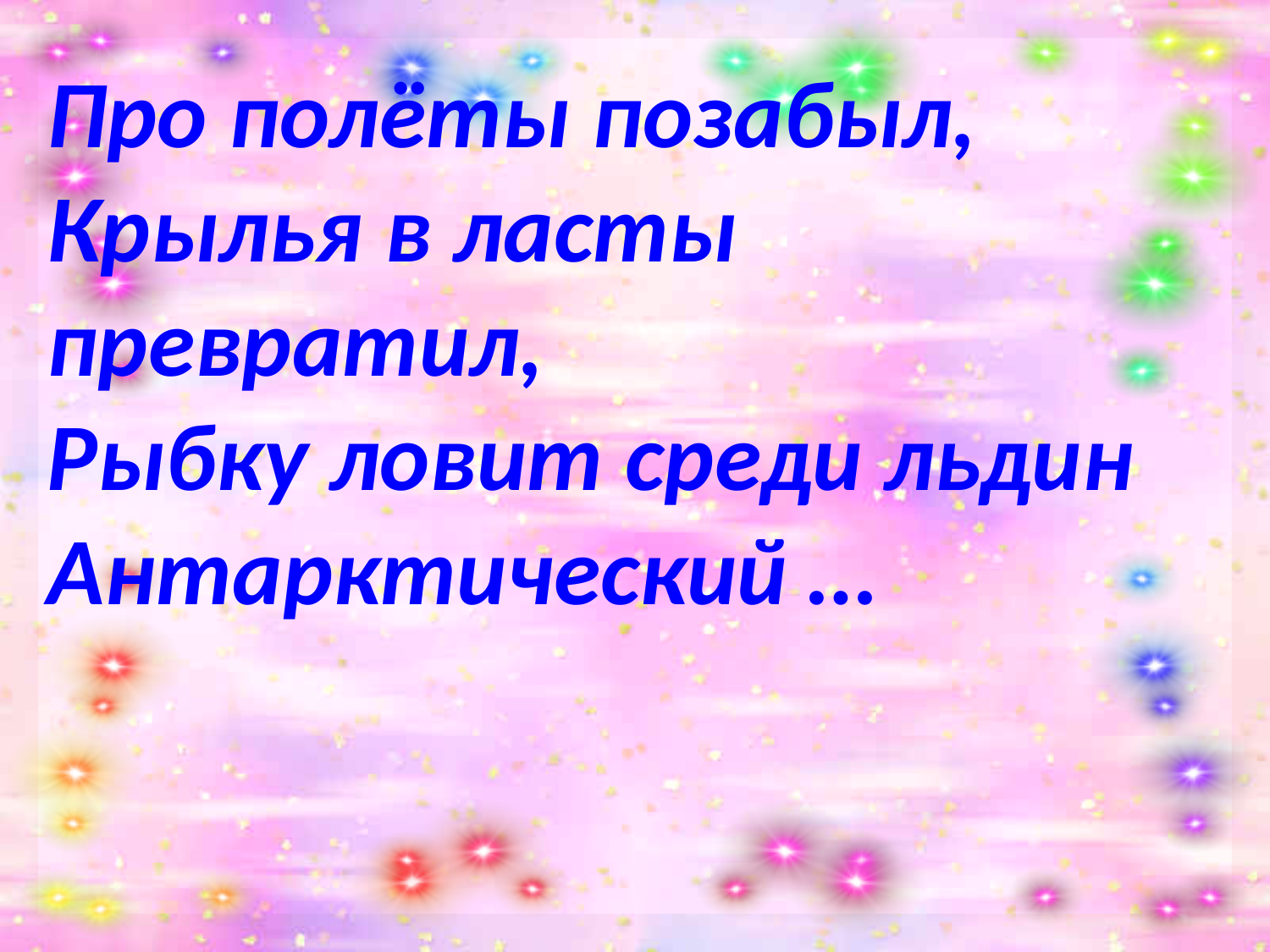

Про полёты позабыл,
Крылья в ласты превратил,
Рыбку ловит среди льдин
Антарктический …